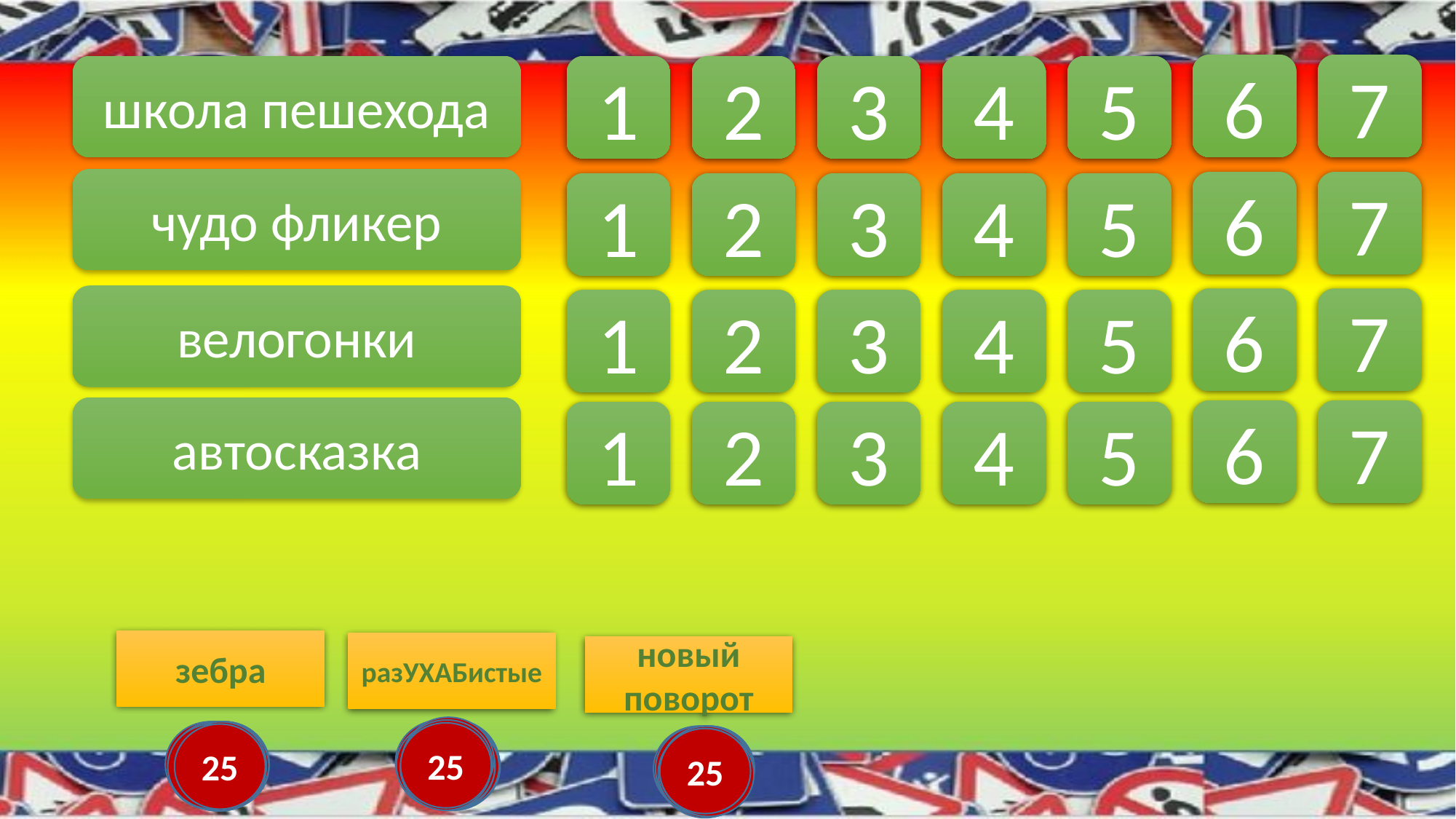

7
6
школа пешехода
1
2
3
4
5
чудо фликер
7
6
1
2
3
4
5
велогонки
7
6
1
2
3
4
5
автосказка
7
6
1
2
3
4
5
зебра
разУХАБистые
новый поворот
22
20
6
24
9
18
19
11
4
5
3
2
1

21
7
18
14
25
10

17
16
8
12
1
6
25
19
11
5
3
2
4
15
24
22
21
16
9
10
8
7
14
23
12
17
13
23
15
13
20
19
11
4
5
3
2
1

21
14
17
25
22
16
9
8
7
23
15
13
20
24
10
6
12
18